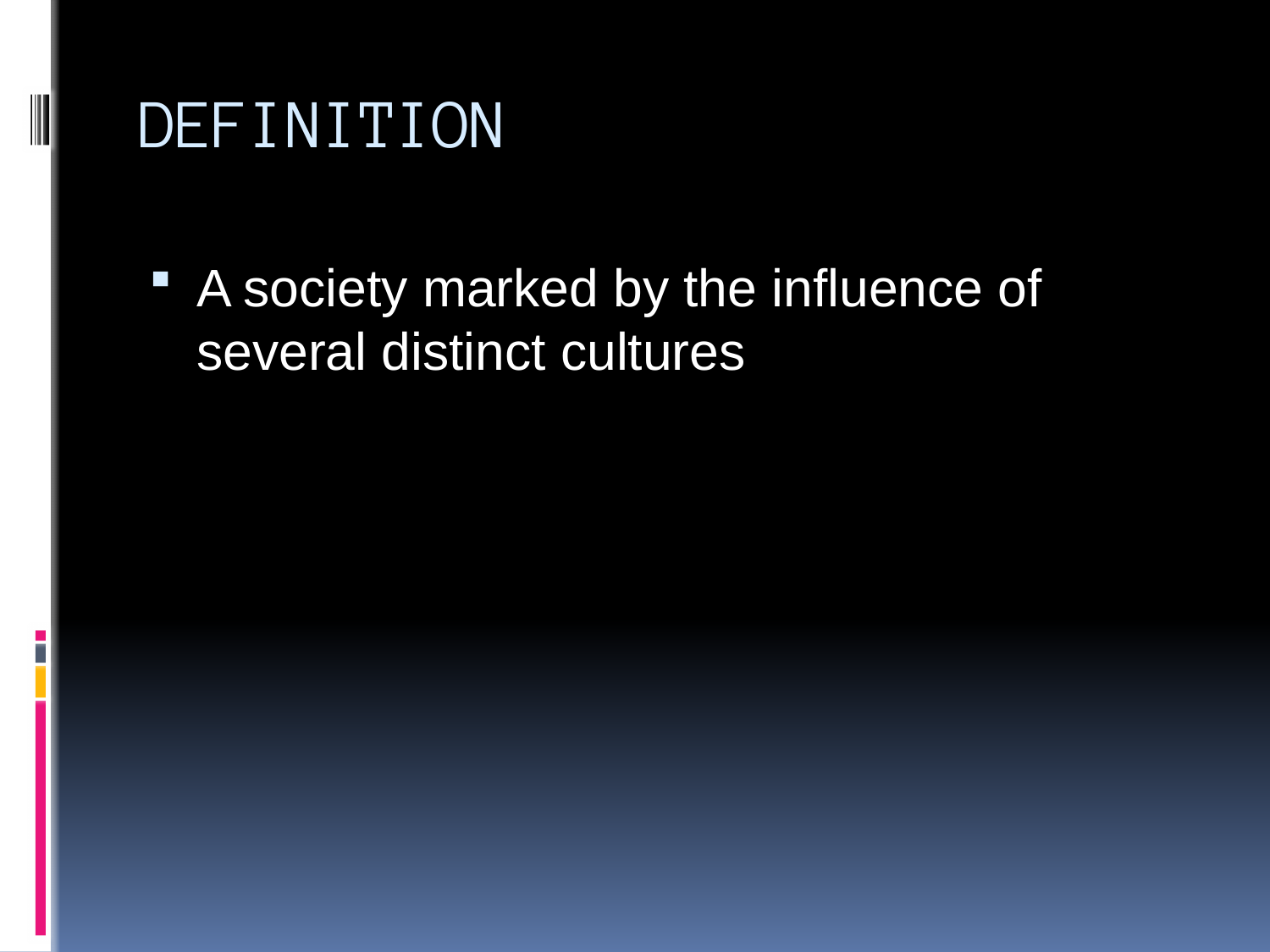

# DEFINITION
A society marked by the influence of several distinct cultures